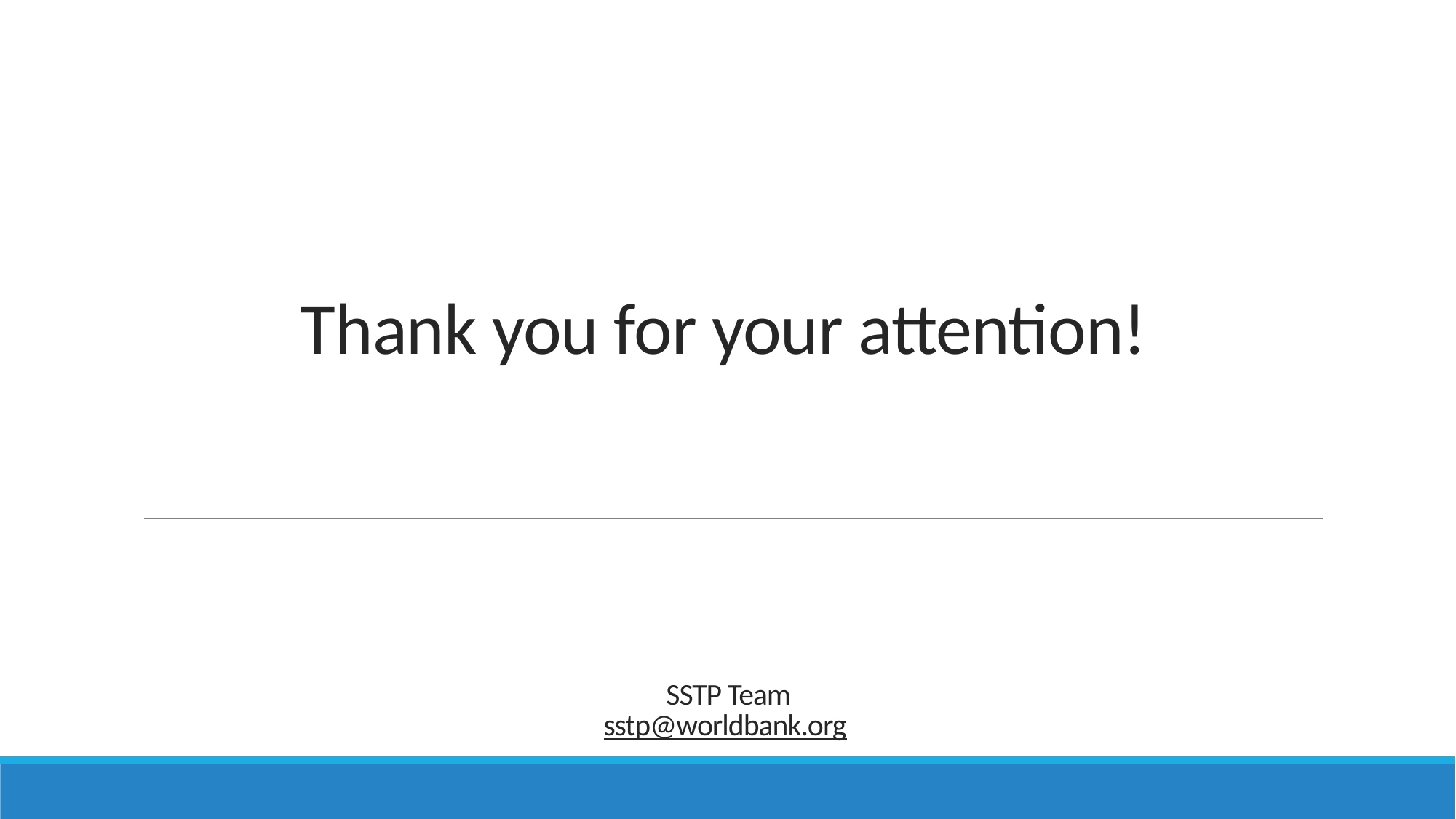

# Thank you for your attention!
SSTP Team
sstp@worldbank.org